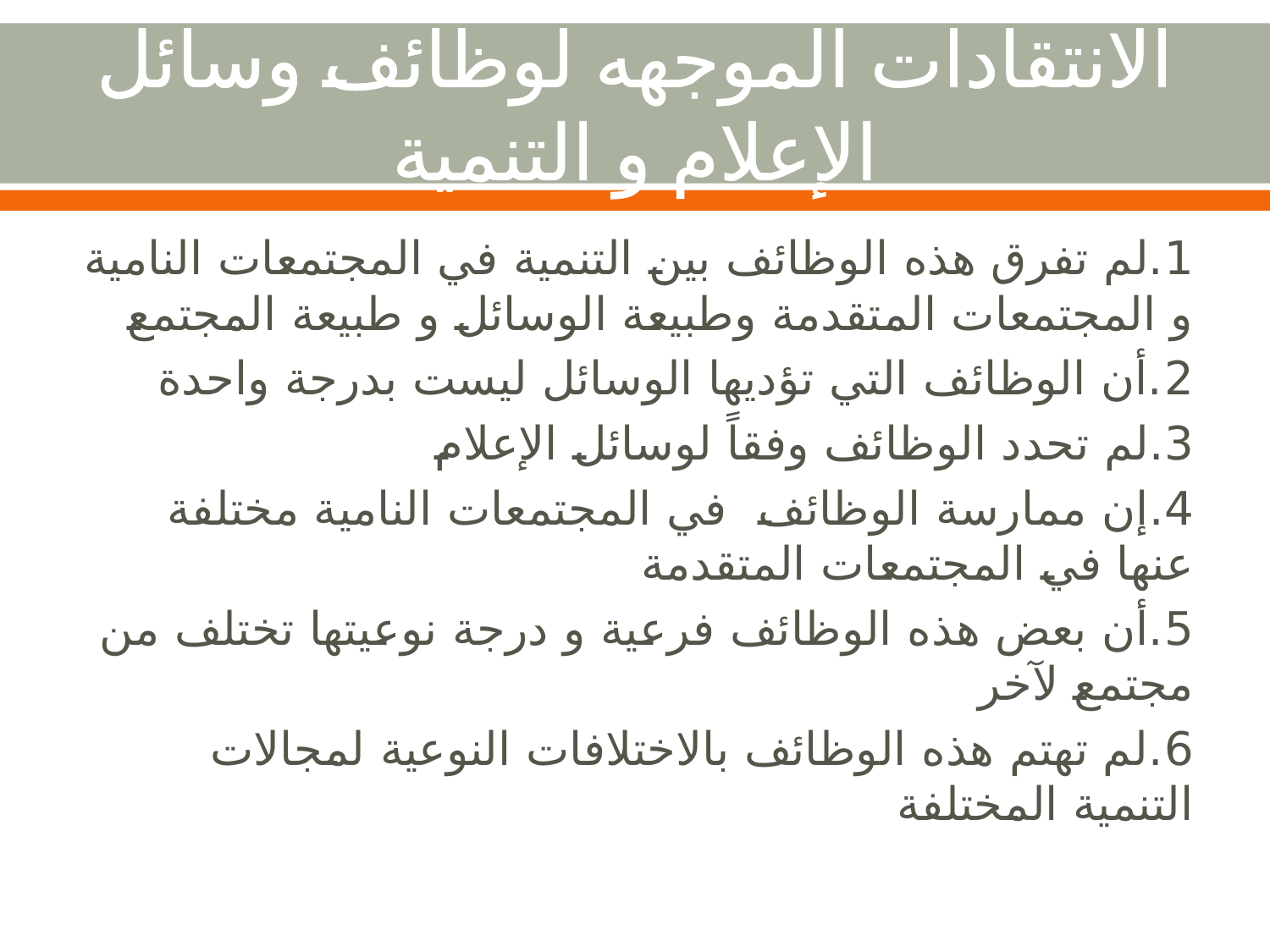

# الانتقادات الموجهه لوظائف وسائل الإعلام و التنمية
1.لم تفرق هذه الوظائف بين التنمية في المجتمعات النامية و المجتمعات المتقدمة وطبيعة الوسائل و طبيعة المجتمع
2.أن الوظائف التي تؤديها الوسائل ليست بدرجة واحدة
3.لم تحدد الوظائف وفقاً لوسائل الإعلام
4.إن ممارسة الوظائف  في المجتمعات النامية مختلفة عنها في المجتمعات المتقدمة
5.أن بعض هذه الوظائف فرعية و درجة نوعيتها تختلف من مجتمع لآخر
6.لم تهتم هذه الوظائف بالاختلافات النوعية لمجالات التنمية المختلفة